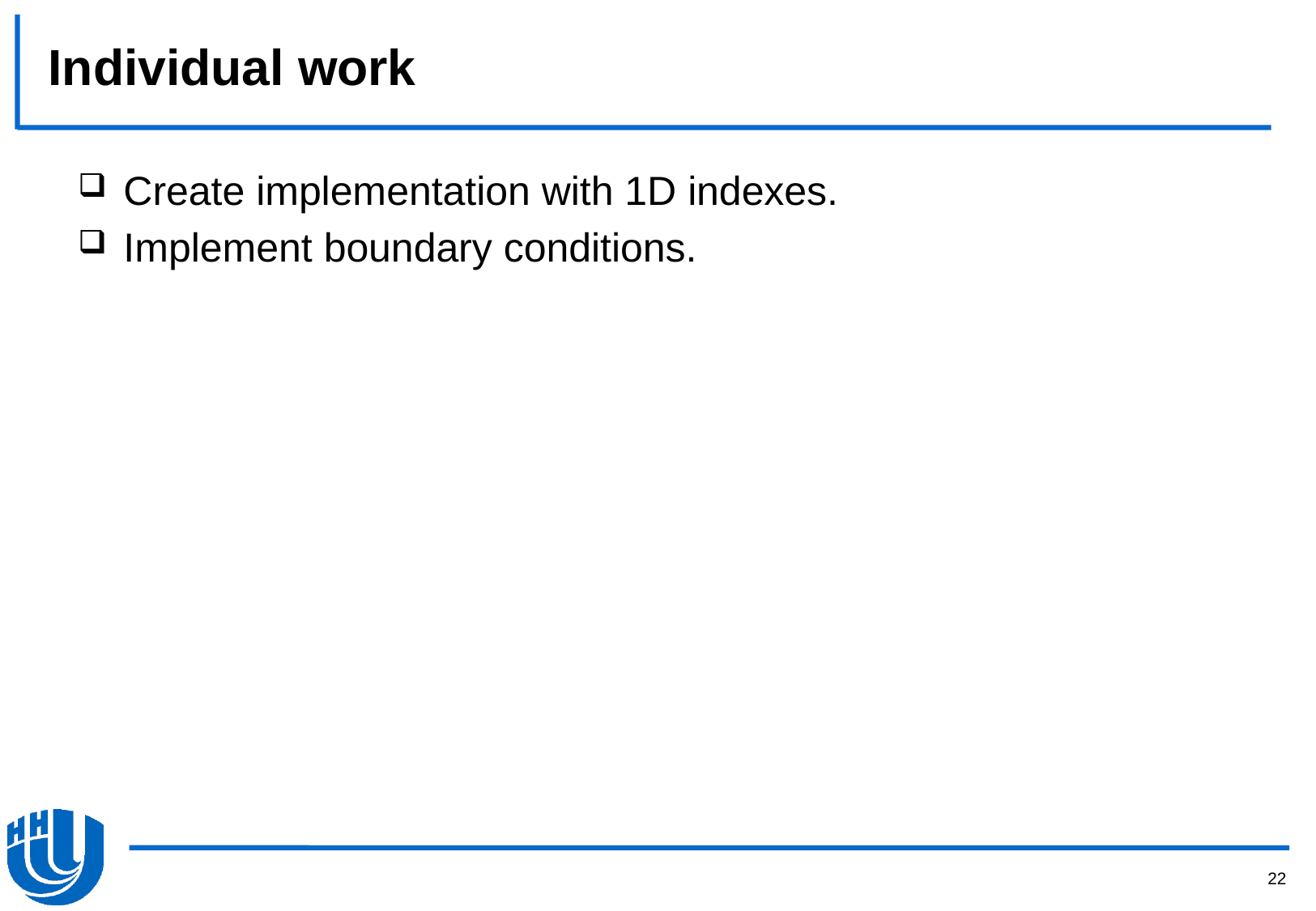

# Individual work
Create implementation with 1D indexes.
Implement boundary conditions.
22